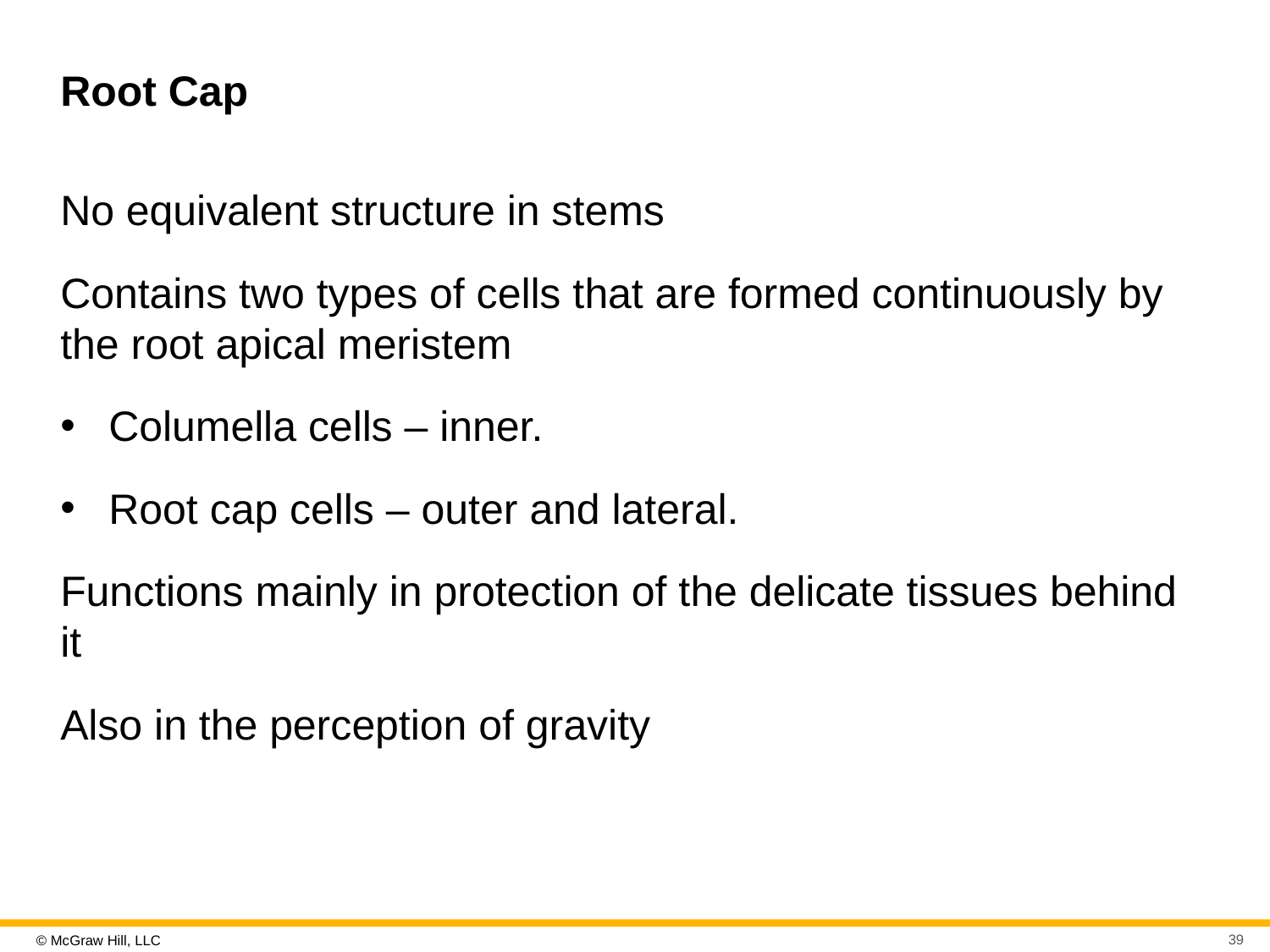

# Root Cap
No equivalent structure in stems
Contains two types of cells that are formed continuously by the root apical meristem
Columella cells – inner.
Root cap cells – outer and lateral.
Functions mainly in protection of the delicate tissues behind it
Also in the perception of gravity
39